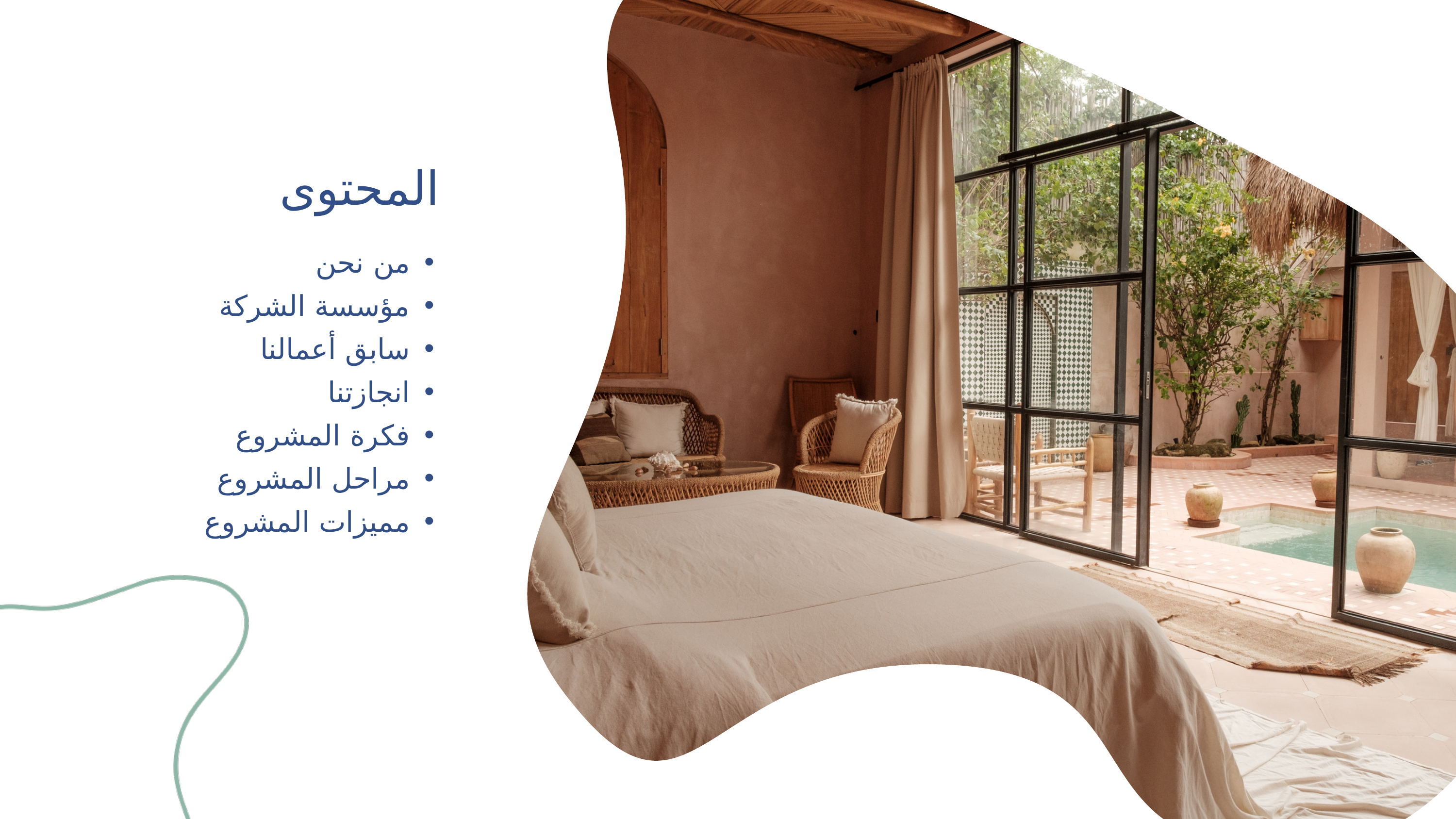

المحتوى
من نحن
مؤسسة الشركة
سابق أعمالنا
انجازتنا
فكرة المشروع
مراحل المشروع
مميزات المشروع